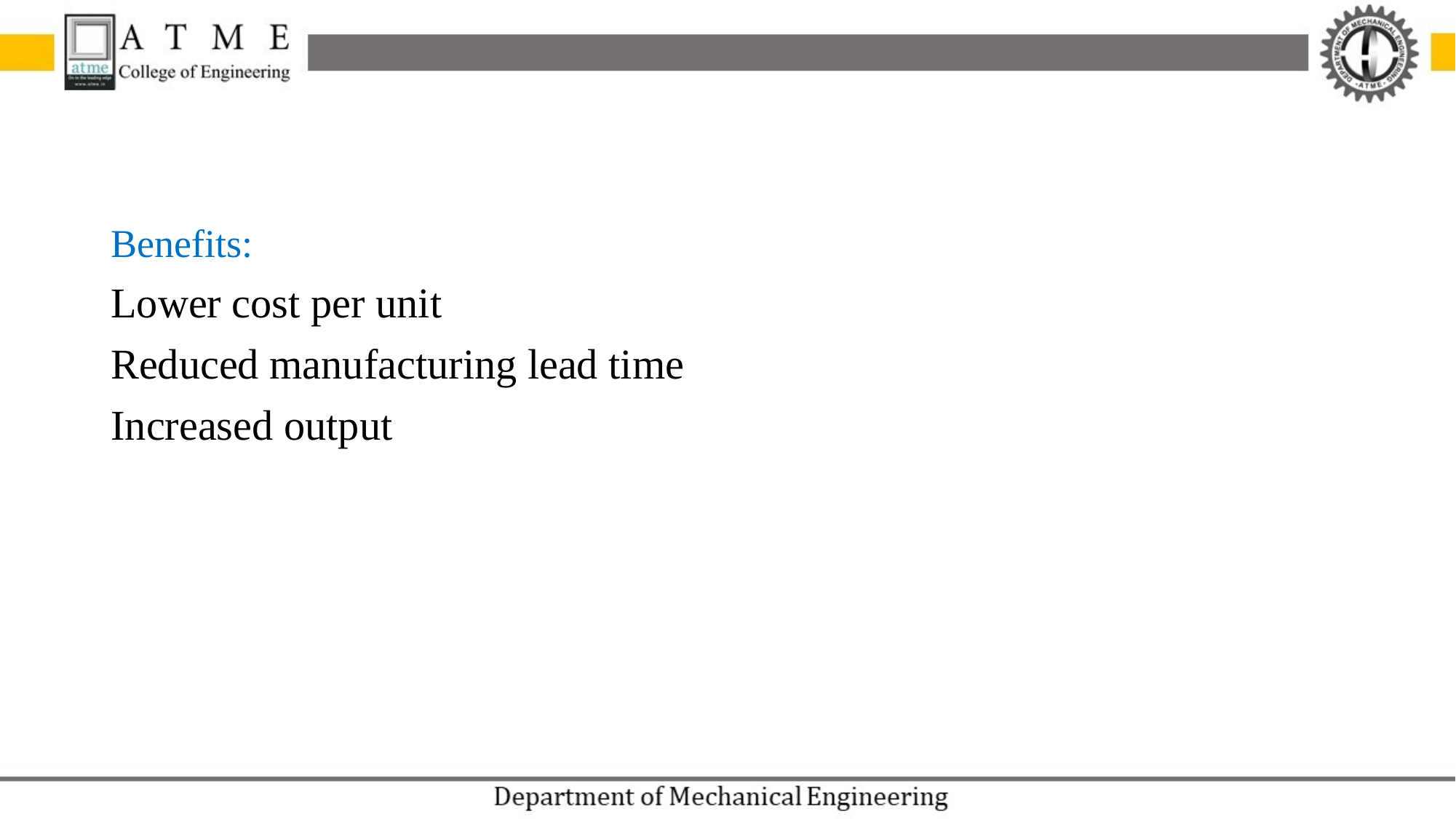

Benefits:
Lower cost per unit
Reduced manufacturing lead time
Increased output